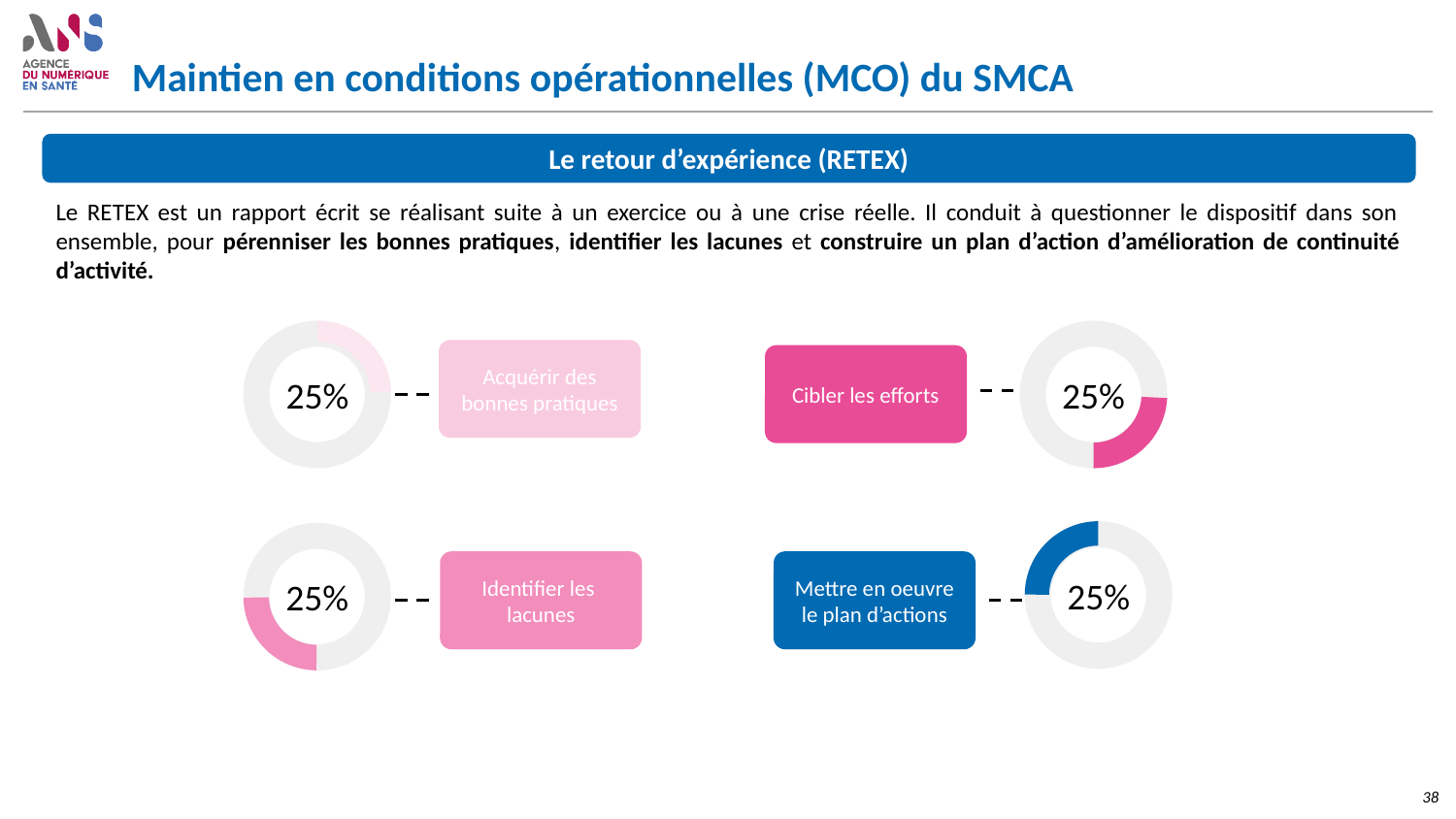

# Maintien en conditions opérationnelles (MCO) du SMCA
Le retour d’expérience (RETEX)
Le RETEX est un rapport écrit se réalisant suite à un exercice ou à une crise réelle. Il conduit à questionner le dispositif dans son ensemble, pour pérenniser les bonnes pratiques, identifier les lacunes et construire un plan d’action d’amélioration de continuité d’activité.

25%
Acquérir des bonnes pratiques
Cibler les efforts
25%

Identifier les  lacunes
Mettre en oeuvre le plan d’actions
25%
25%
38